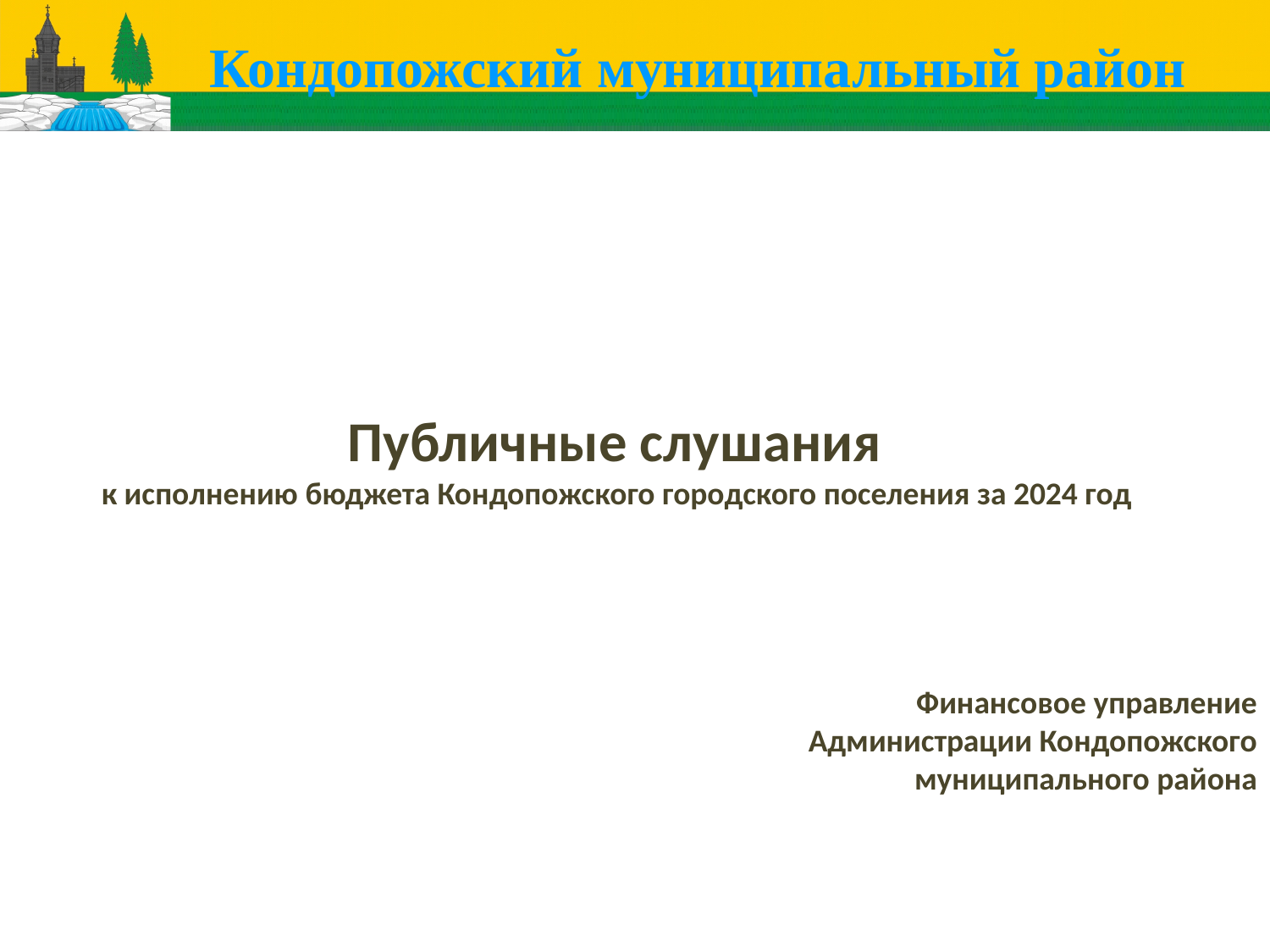

Кондопожский муниципальный район
Публичные слушания
 к исполнению бюджета Кондопожского городского поселения за 2024 год

Финансовое управление
Администрации Кондопожского муниципального района